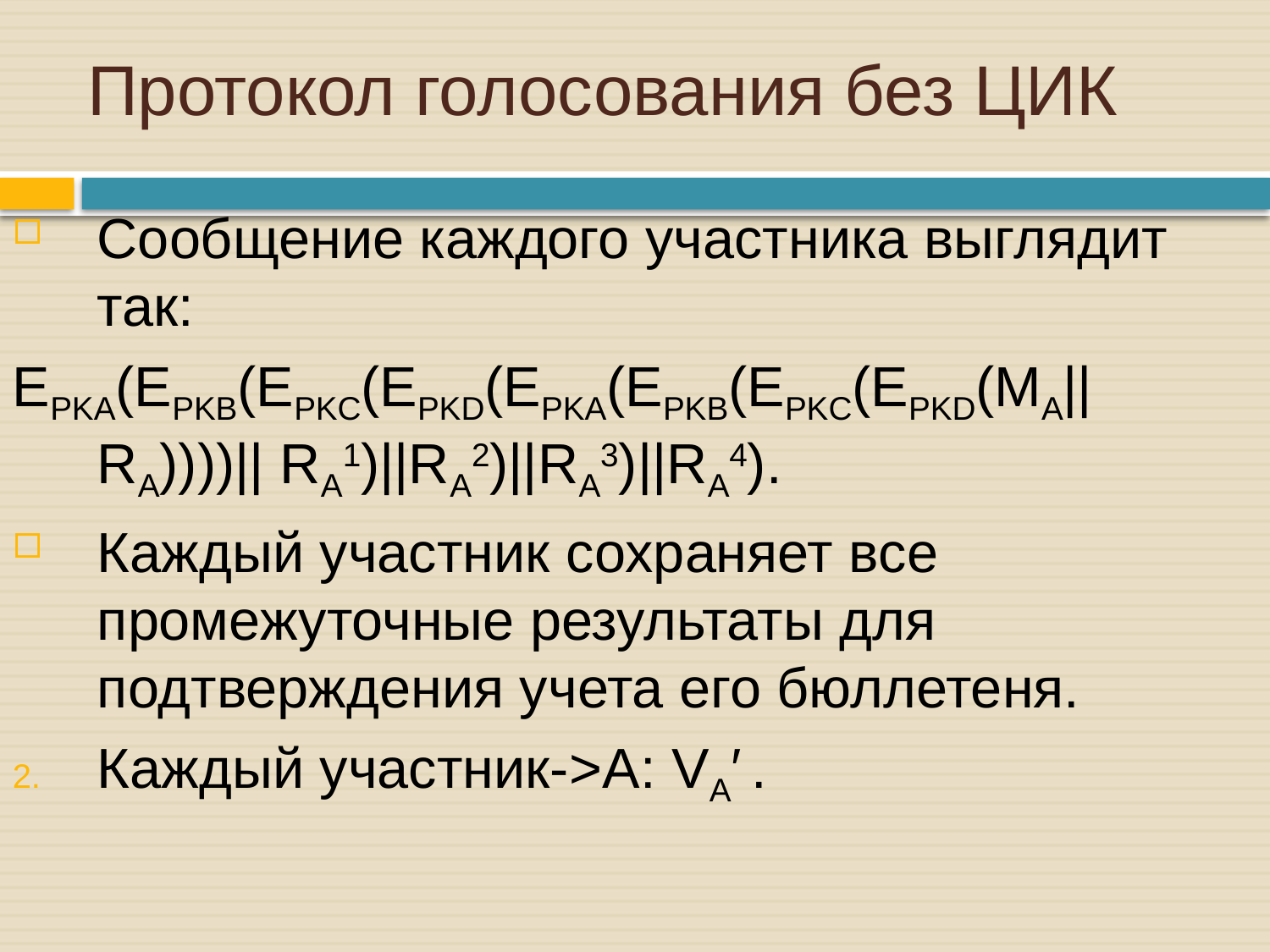

# Протокол голосования без ЦИК
Сообщение каждого участника выглядит так:
EPKA(EPKB(EPKC(EPKD(EPKA(EPKB(EPKC(EPKD(MA||RA))))|| RA1)||RA2)||RA3)||RA4).
Каждый участник сохраняет все промежуточные результаты для подтверждения учета его бюллетеня.
Каждый участник->A: VA′ .